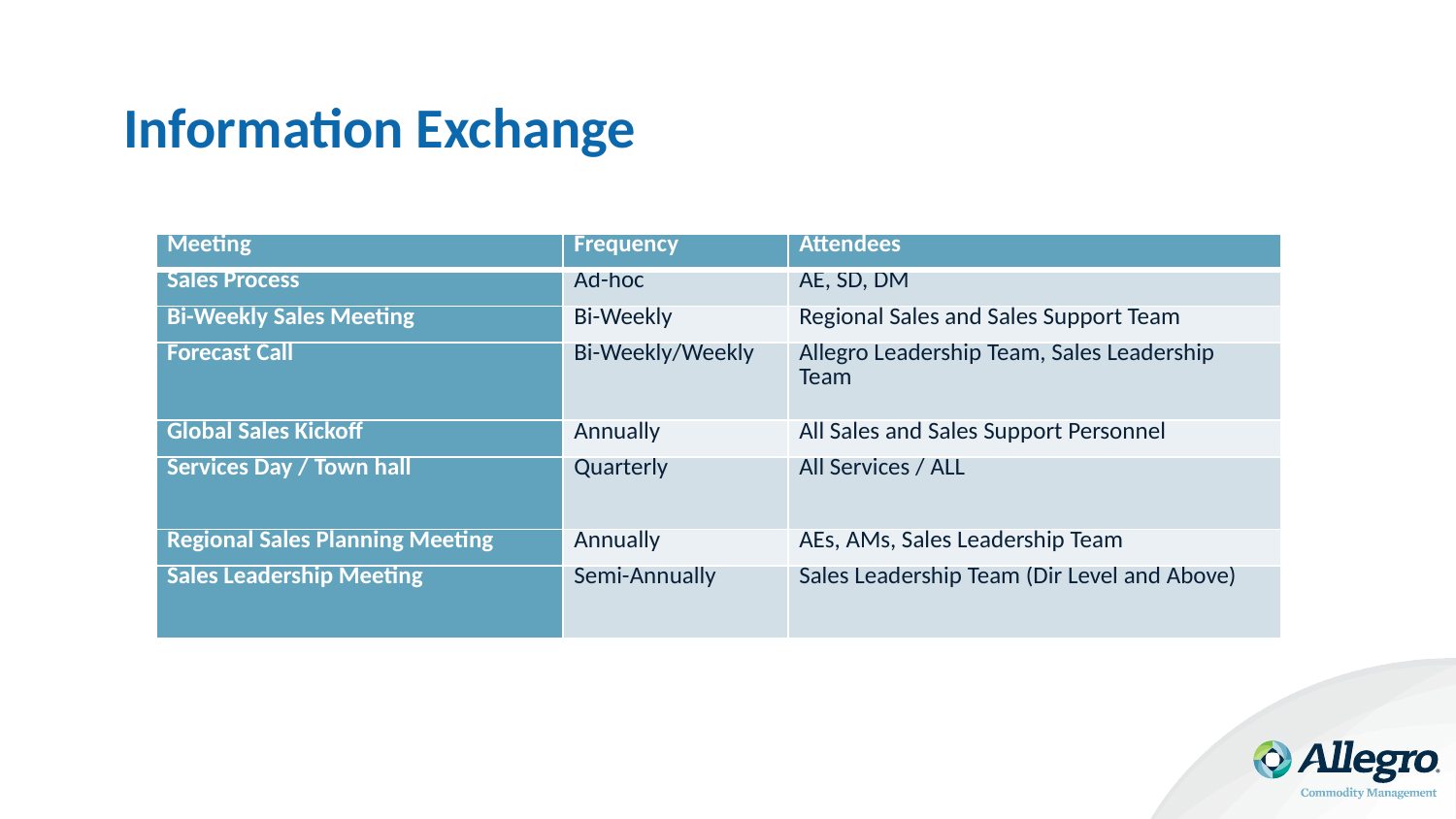

# Information Exchange
| Meeting | Frequency | Attendees |
| --- | --- | --- |
| Sales Process | Ad-hoc | AE, SD, DM |
| Bi-Weekly Sales Meeting | Bi-Weekly | Regional Sales and Sales Support Team |
| Forecast Call | Bi-Weekly/Weekly | Allegro Leadership Team, Sales Leadership Team |
| Global Sales Kickoff | Annually | All Sales and Sales Support Personnel |
| Services Day / Town hall | Quarterly | All Services / ALL |
| Regional Sales Planning Meeting | Annually | AEs, AMs, Sales Leadership Team |
| Sales Leadership Meeting | Semi-Annually | Sales Leadership Team (Dir Level and Above) |